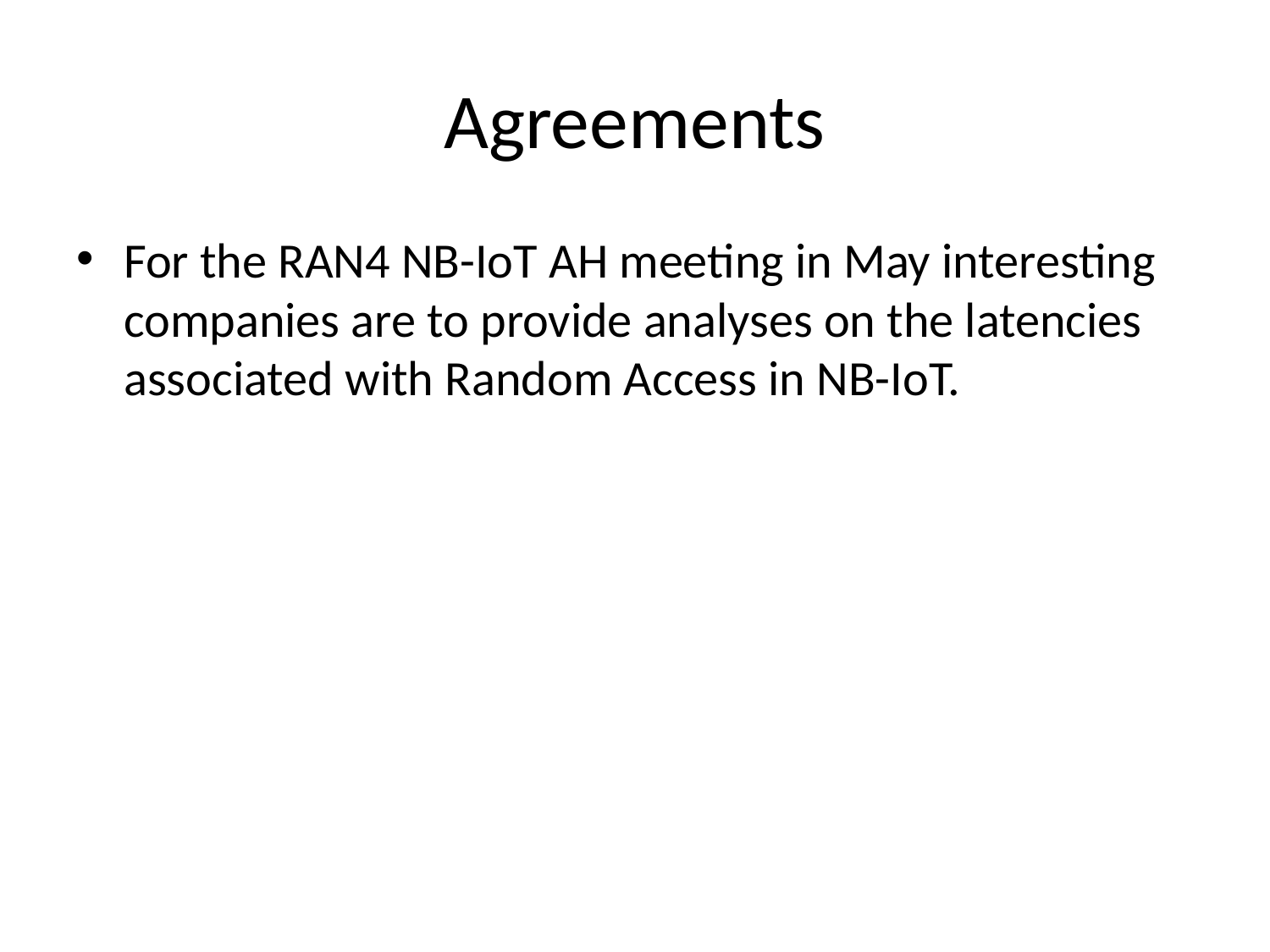

# Agreements
For the RAN4 NB-IoT AH meeting in May interesting companies are to provide analyses on the latencies associated with Random Access in NB-IoT.